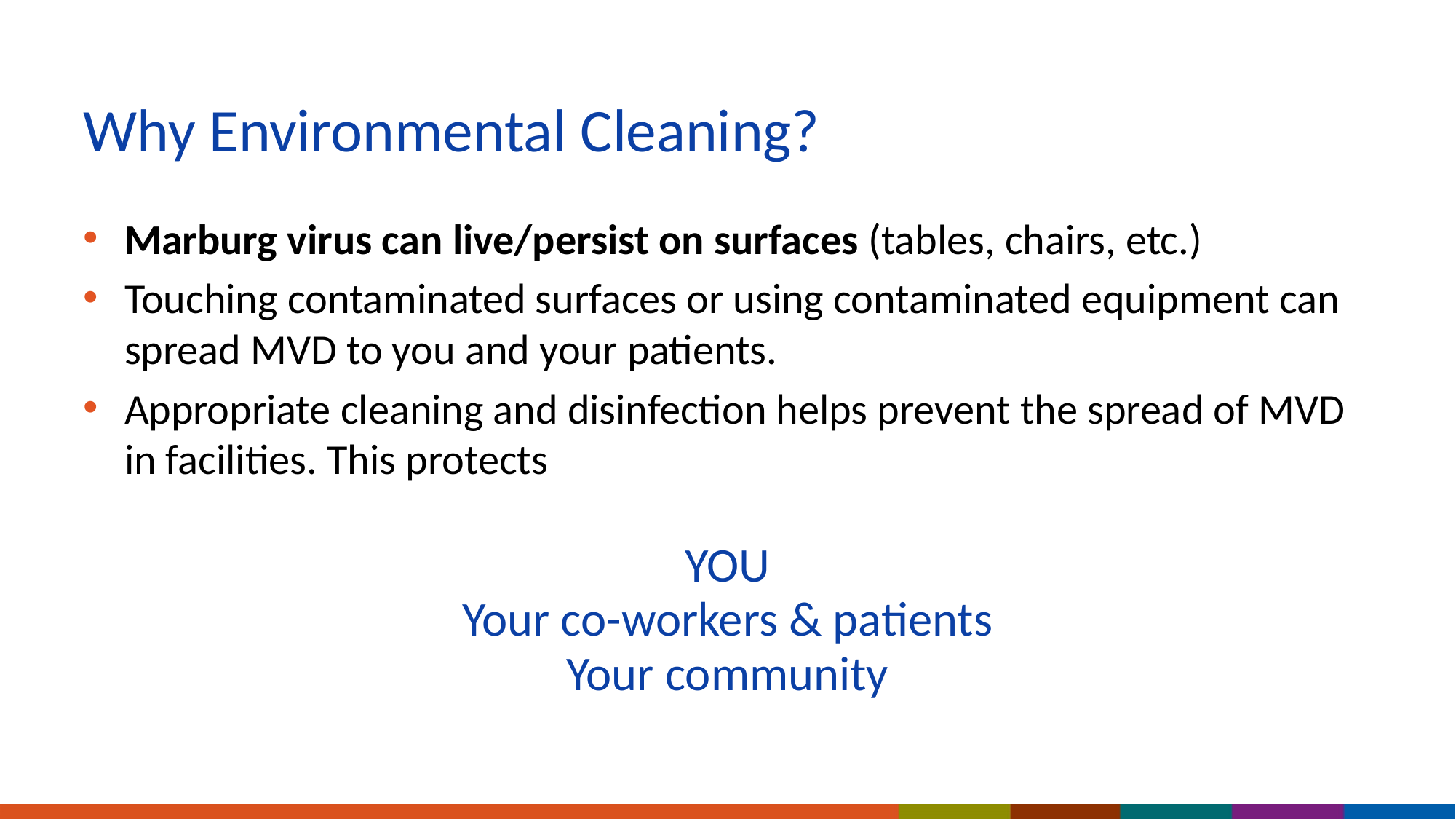

# Why Environmental Cleaning?
Marburg virus can live/persist on surfaces (tables, chairs, etc.)
Touching contaminated surfaces or using contaminated equipment can spread MVD to you and your patients.
Appropriate cleaning and disinfection helps prevent the spread of MVD in facilities. This protects

YOU
Your co-workers & patients
Your community